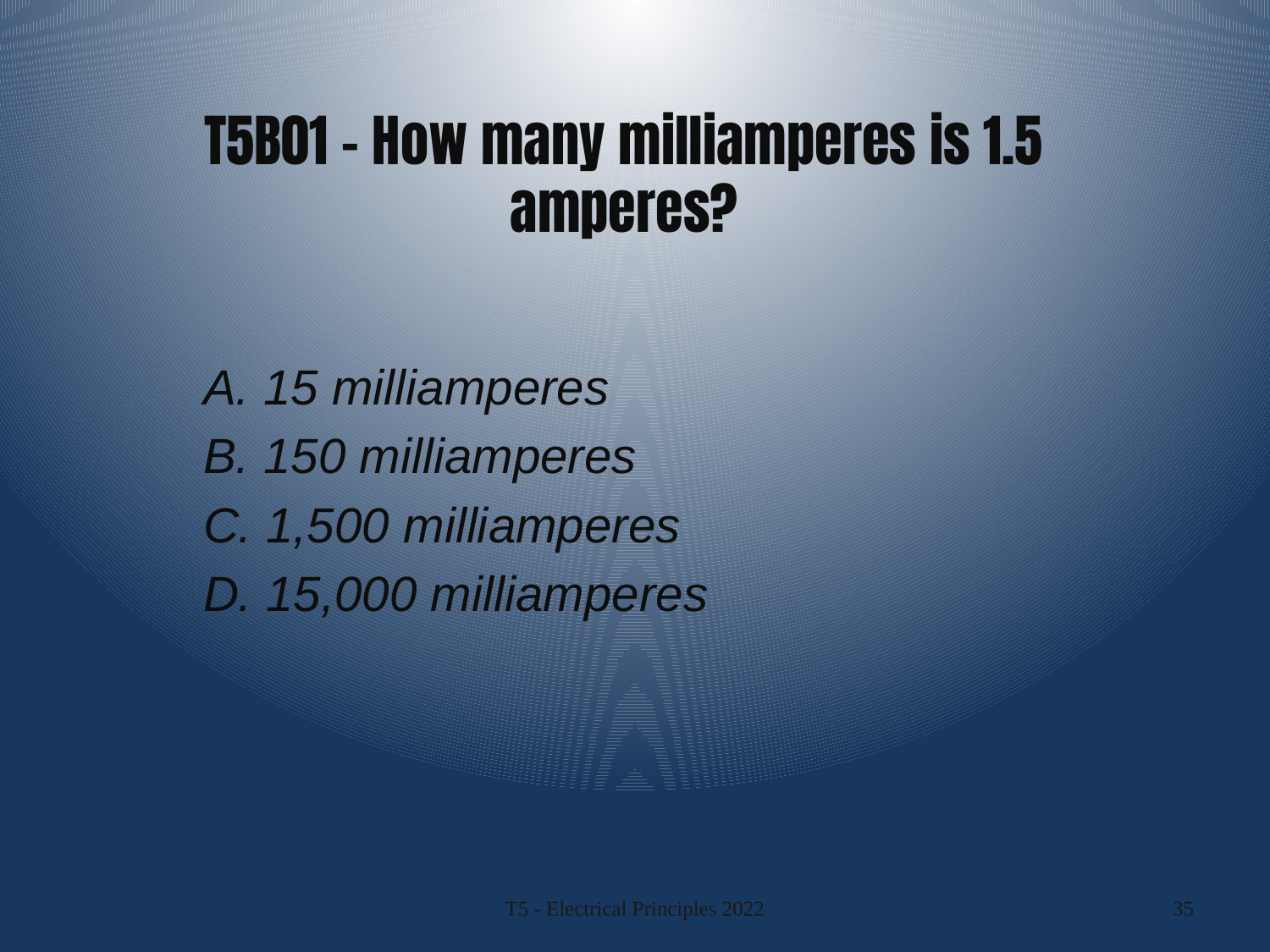

# T5B01 - How many milliamperes is 1.5 amperes?
A. 15 milliamperes
B. 150 milliamperes
C. 1,500 milliamperes
D. 15,000 milliamperes
T5 - Electrical Principles 2022
35